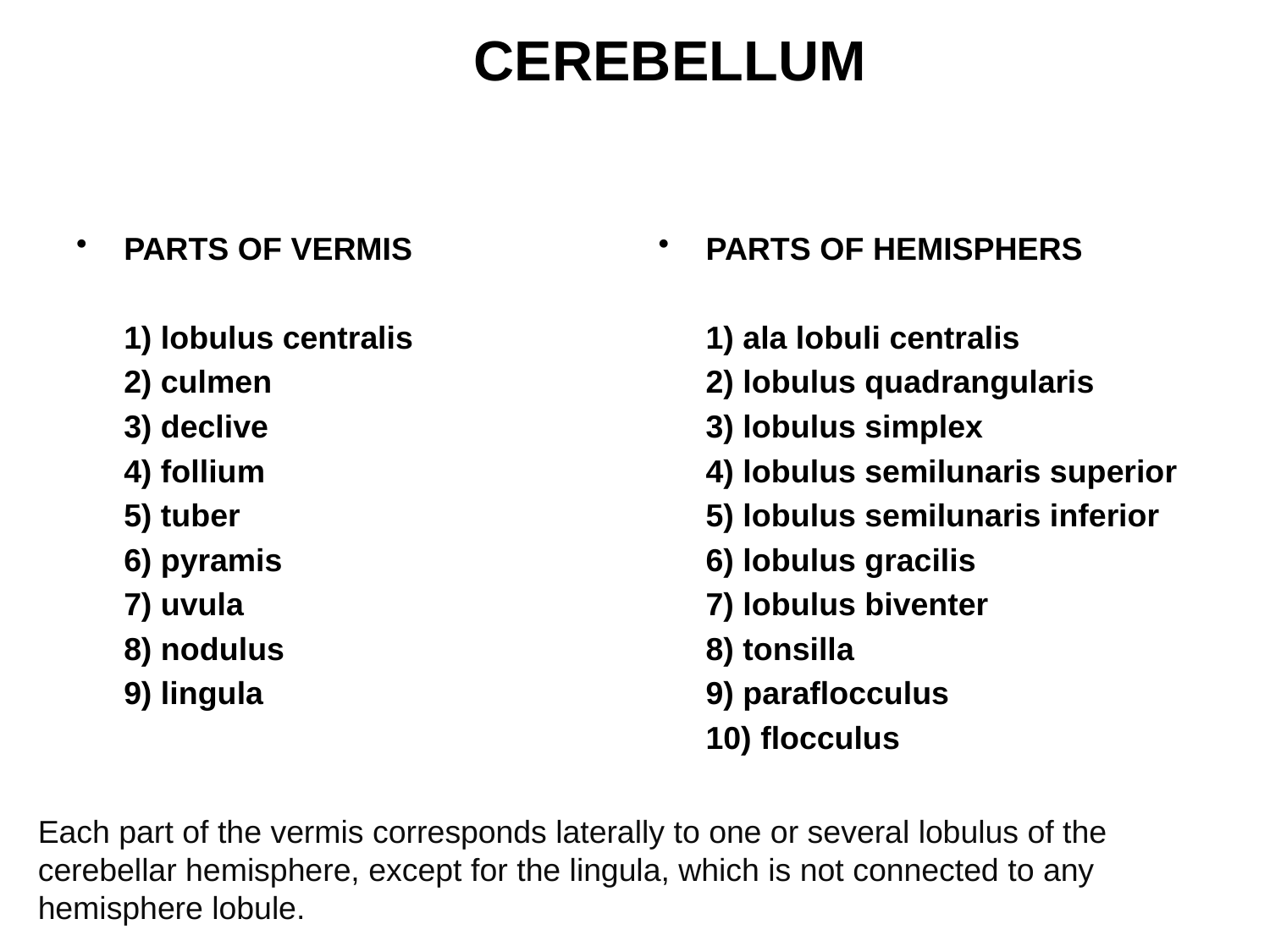

CEREBELLUM
PARTS OF VERMIS

	1) lobulus centralis
	2) culmen
	3) declive
	4) follium
	5) tuber
	6) pyramis
	7) uvula
	8) nodulus
	9) lingula

PARTS OF HEMISPHERS

	1) ala lobuli centralis
	2) lobulus quadrangularis
	3) lobulus simplex
	4) lobulus semilunaris superior
	5) lobulus semilunaris inferior
	6) lobulus gracilis
	7) lobulus biventer
	8) tonsilla
	9) paraflocculus
	10) flocculus
Each part of the vermis corresponds laterally to one or several lobulus of the cerebellar hemisphere, except for the lingula, which is not connected to any hemisphere lobule.